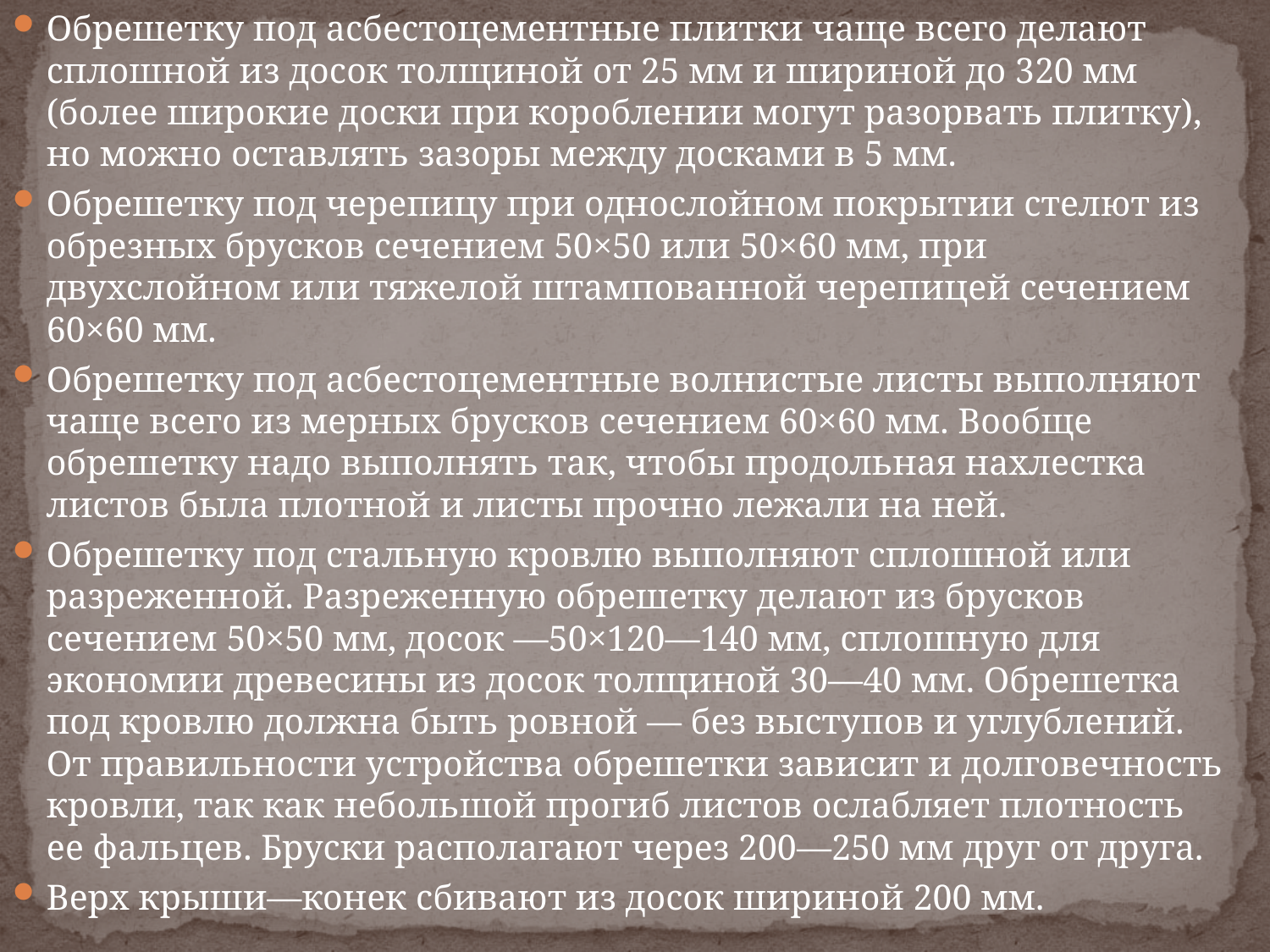

Обрешетку под асбестоцементные плитки чаще всего делают сплошной из досок толщиной от 25 мм и шириной до 320 мм (более широкие доски при короблении могут разорвать плитку), но можно оставлять зазоры между досками в 5 мм.
Обрешетку под черепицу при однослойном покрытии стелют из обрезных брусков сечением 50×50 или 50×60 мм, при двухслойном или тяжелой штампованной черепицей сечением 60×60 мм.
Обрешетку под асбестоцементные волнистые листы выполняют чаще всего из мерных брусков сечением 60×60 мм. Вообще обрешетку надо выполнять так, чтобы продольная нахлестка листов была плотной и листы прочно лежали на ней.
Обрешетку под стальную кровлю выполняют сплошной или разреженной. Разреженную обрешетку делают из брусков сечением 50×50 мм, досок —50×120—140 мм, сплошную для экономии древесины из досок толщиной 30—40 мм. Обрешетка под кровлю должна быть ровной — без выступов и углублений. От правильности устройства обрешетки зависит и долговечность кровли, так как небольшой прогиб листов ослабляет плотность ее фальцев. Бруски располагают через 200—250 мм друг от друга.
Верх крыши—конек сбивают из досок шириной 200 мм.